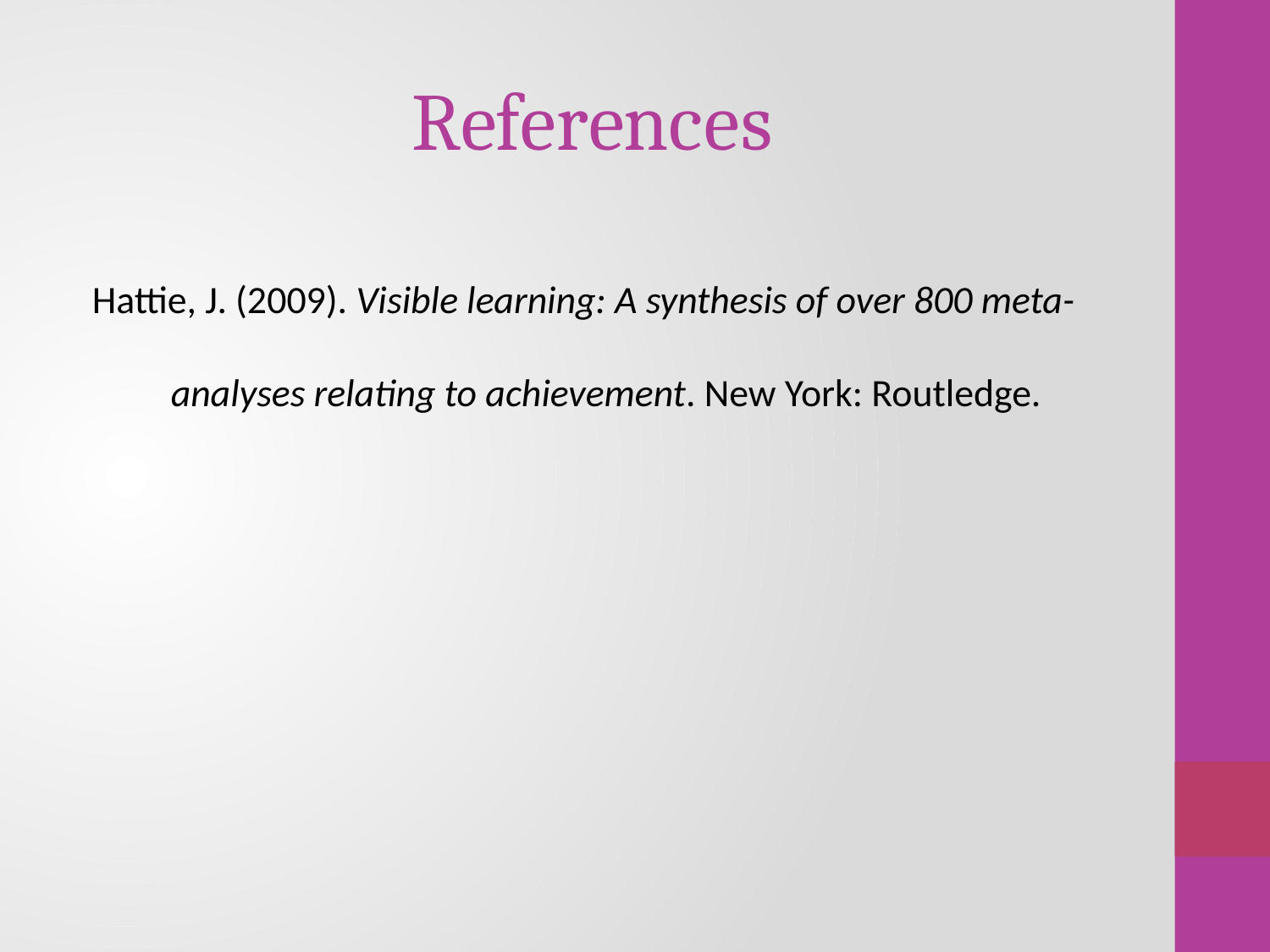

# References
Hattie, J. (2009). Visible learning: A synthesis of over 800 meta-analyses relating to achievement. New York: Routledge.